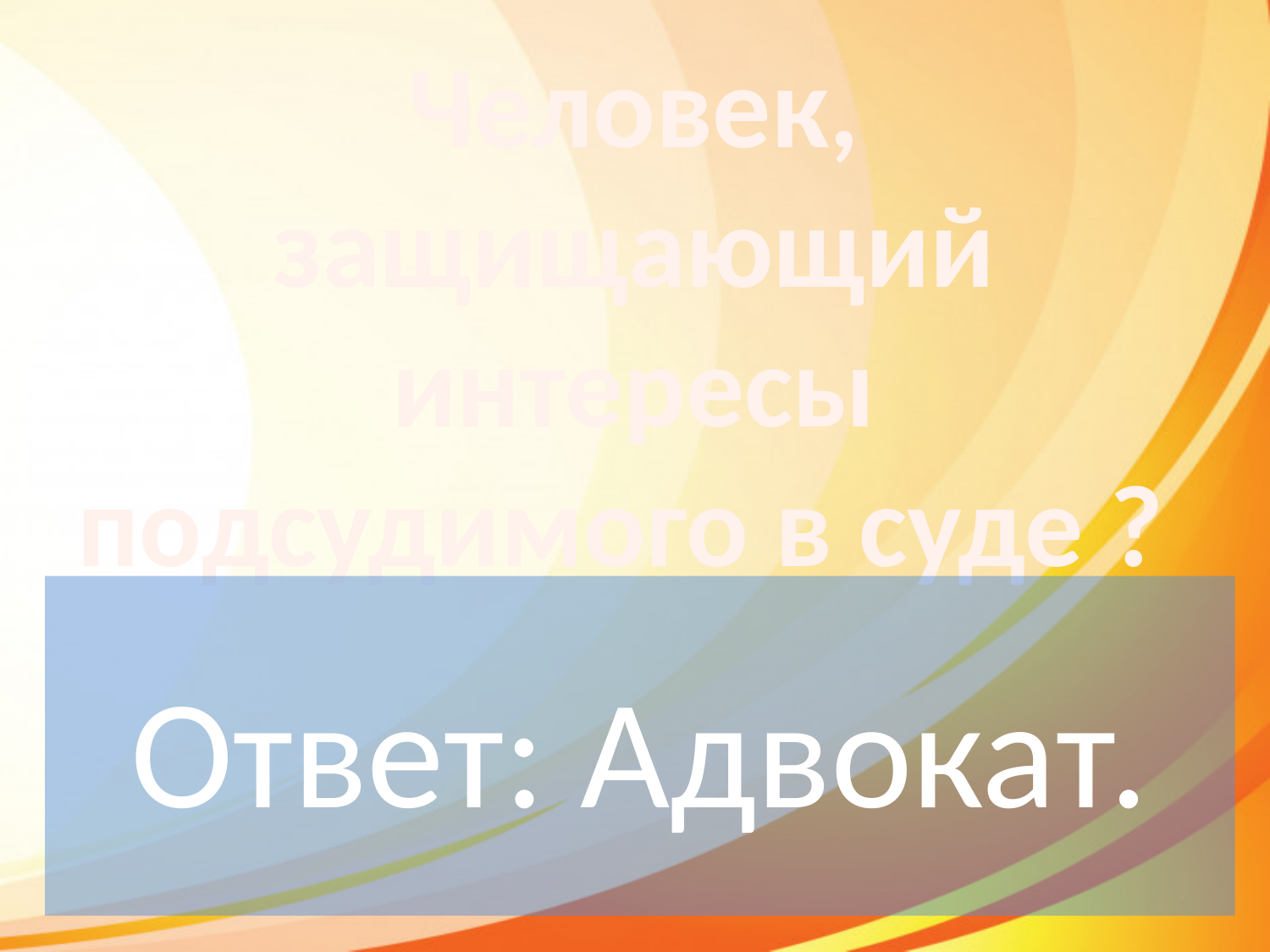

Человек, защищающий интересы подсудимого в суде ?
Ответ: Адвокат.